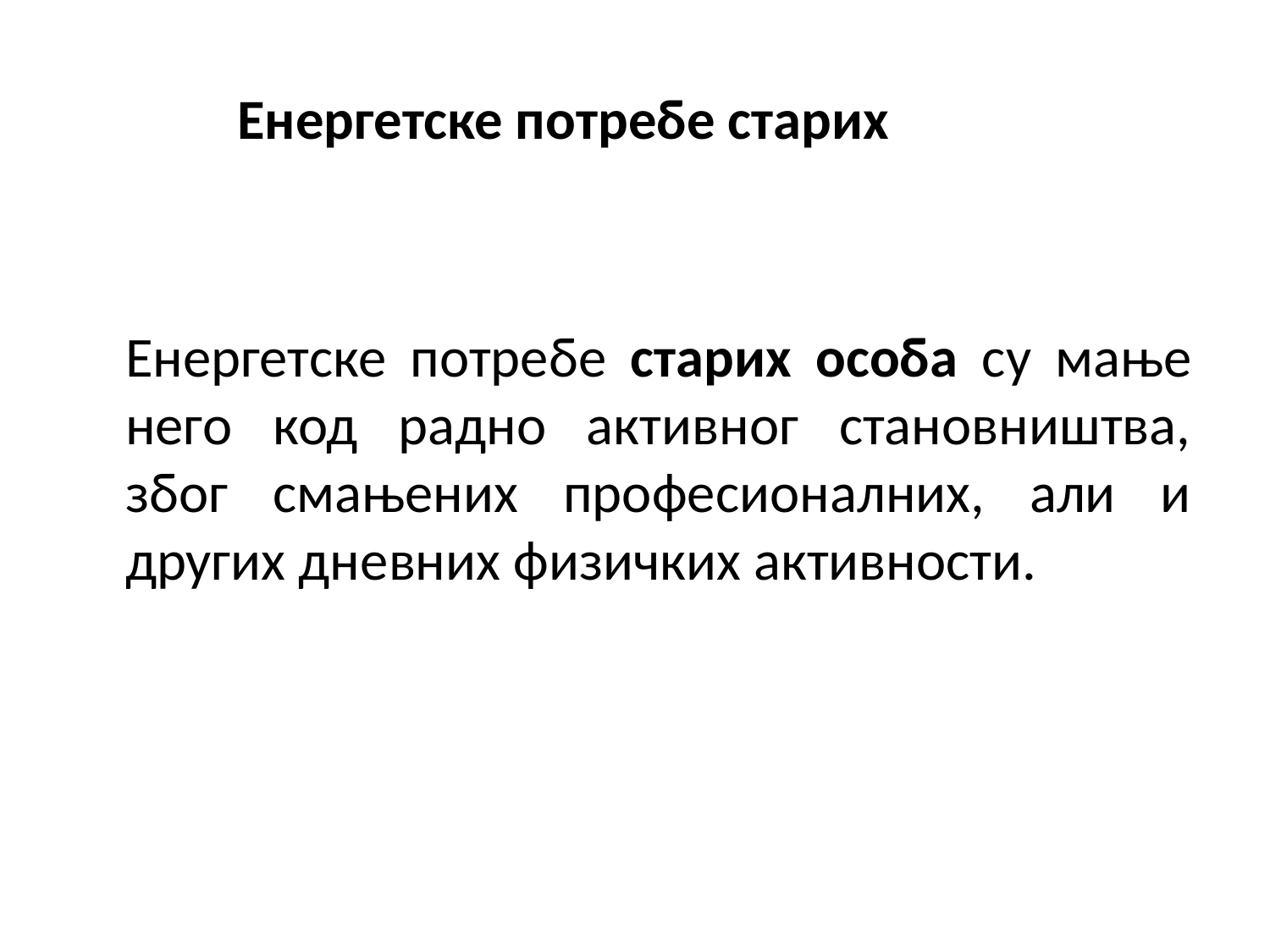

Енергетске потребе старих

	Енергетске потребе старих особа су мање него код радно активног становништва, због смањених професионалних, али и других дневних физичких активности.